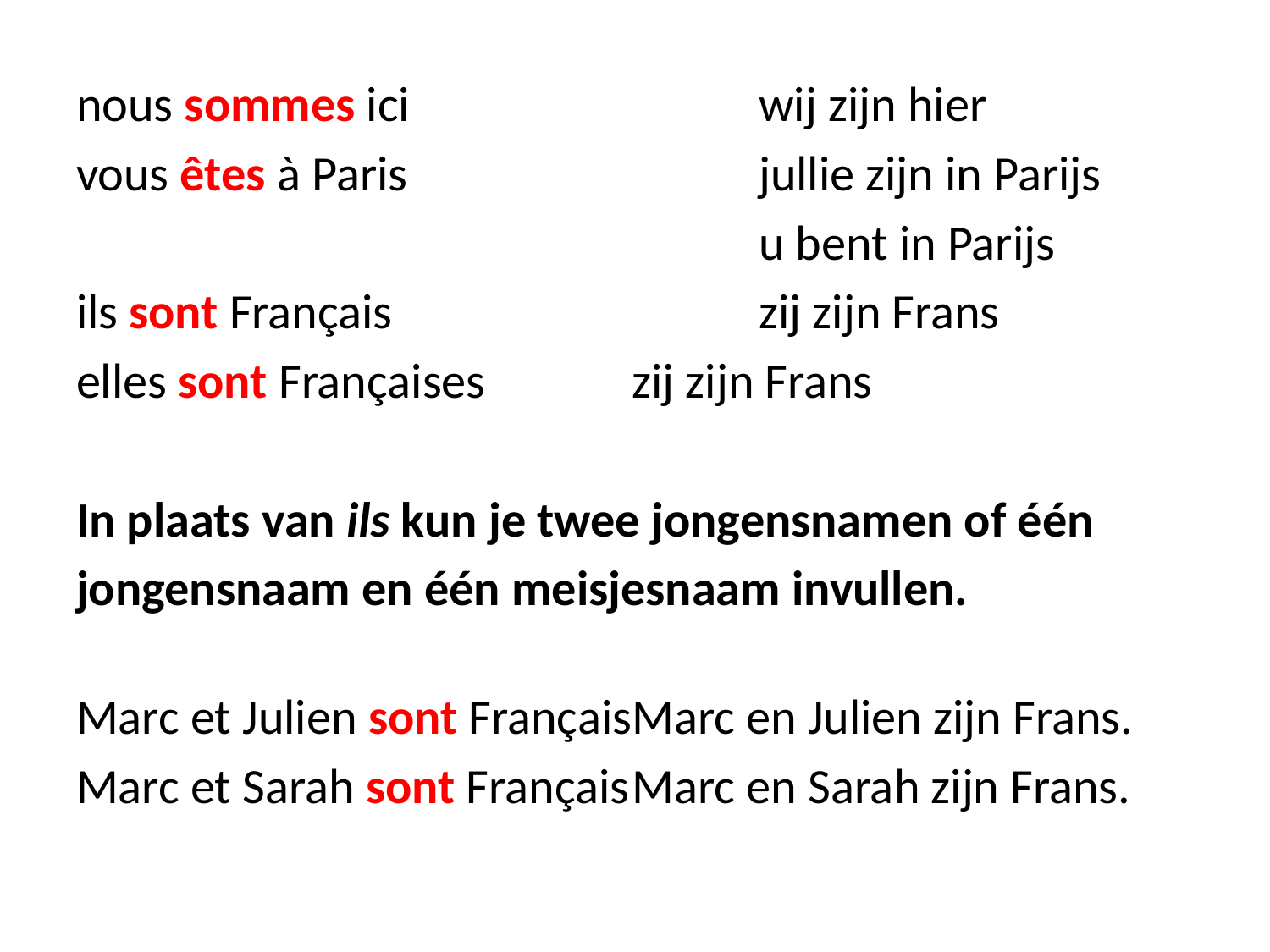

nous sommes ici			wij zijn hier
vous êtes à Paris			jullie zijn in Parijs
 						u bent in Parijs
ils sont Français			zij zijn Frans
elles sont Françaises		zij zijn Frans

In plaats van ils kun je twee jongensnamen of één
jongensnaam en één meisjesnaam invullen.
Marc et Julien sont Français	Marc en Julien zijn Frans.
Marc et Sarah sont Français	Marc en Sarah zijn Frans.